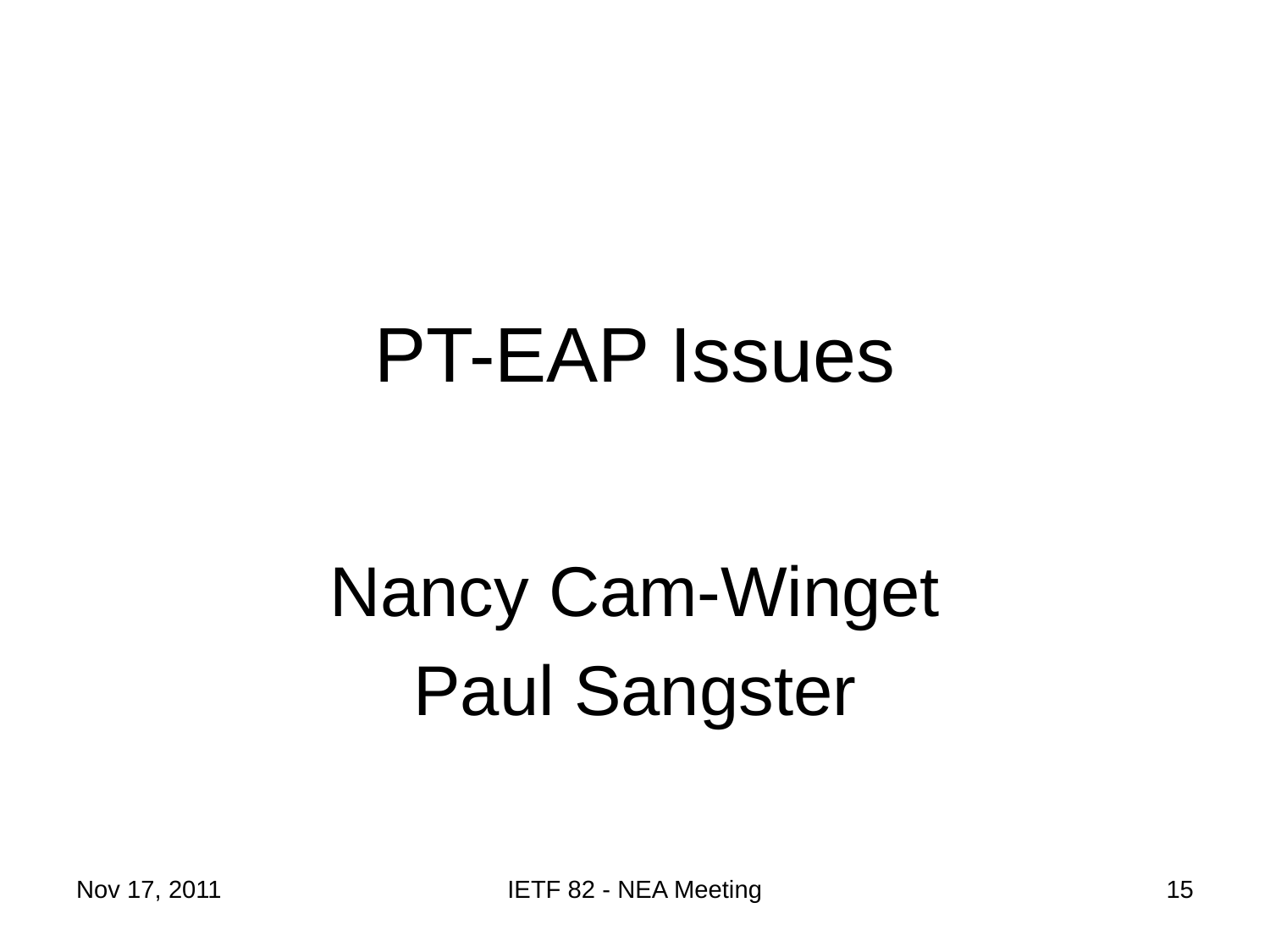

# PT-EAP Issues
Nancy Cam-Winget
Paul Sangster
Nov 17, 2011
IETF 82 - NEA Meeting
15